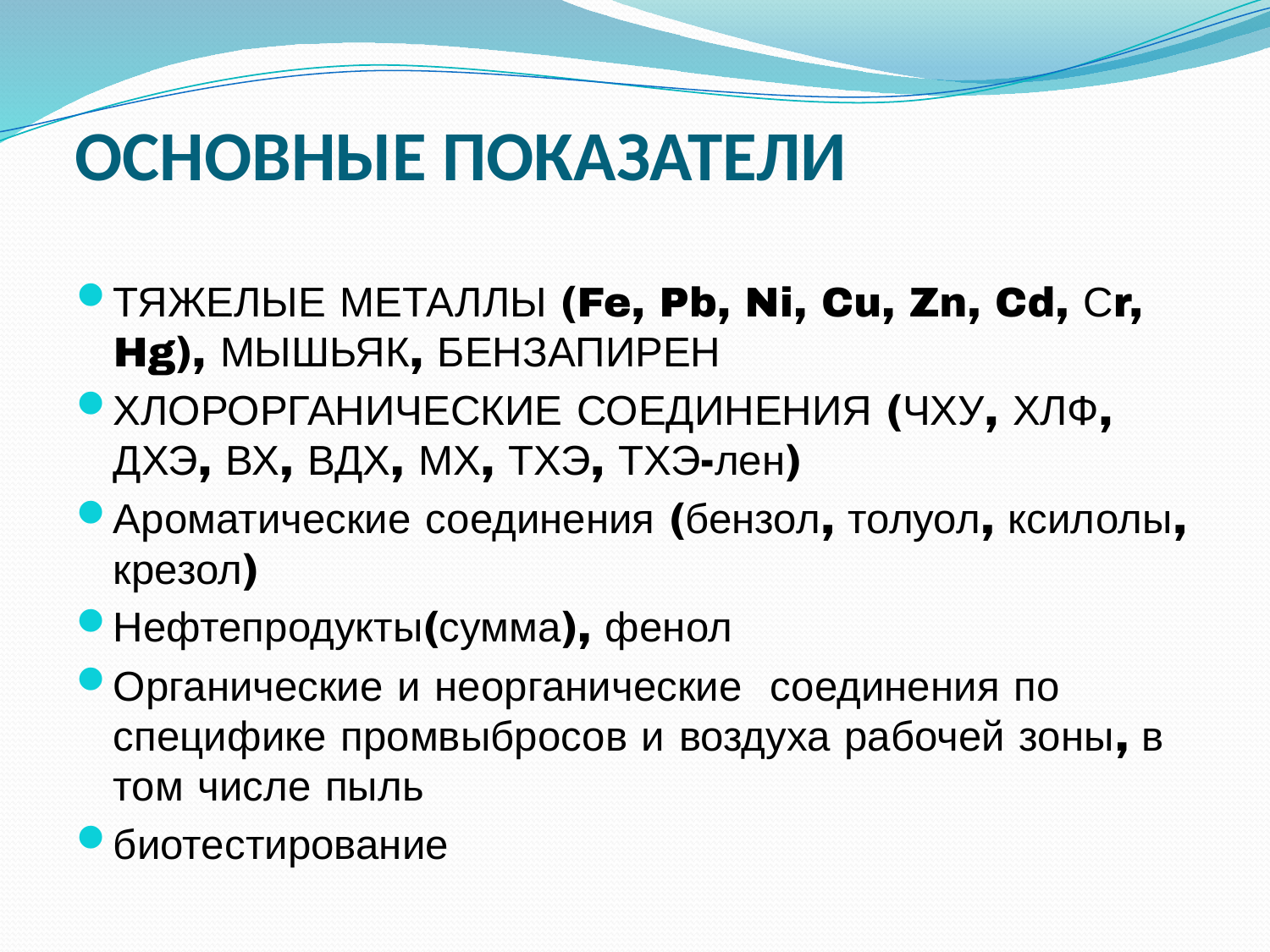

# ОСНОВНЫЕ ПОКАЗАТЕЛИ
ТЯЖЕЛЫЕ МЕТАЛЛЫ (Fe, Pb, Ni, Cu, Zn, Cd, Сr, Hg), МЫШЬЯК, БЕНЗАПИРЕН
ХЛОРОРГАНИЧЕСКИЕ СОЕДИНЕНИЯ (ЧХУ, ХЛФ, ДХЭ, ВХ, ВДХ, МХ, ТХЭ, ТХЭ-лен)
Ароматические соединения (бензол, толуол, ксилолы, крезол)
Нефтепродукты(сумма), фенол
Органические и неорганические  соединения по специфике промвыбросов и воздуха рабочей зоны, в том числе пыль
биотестирование